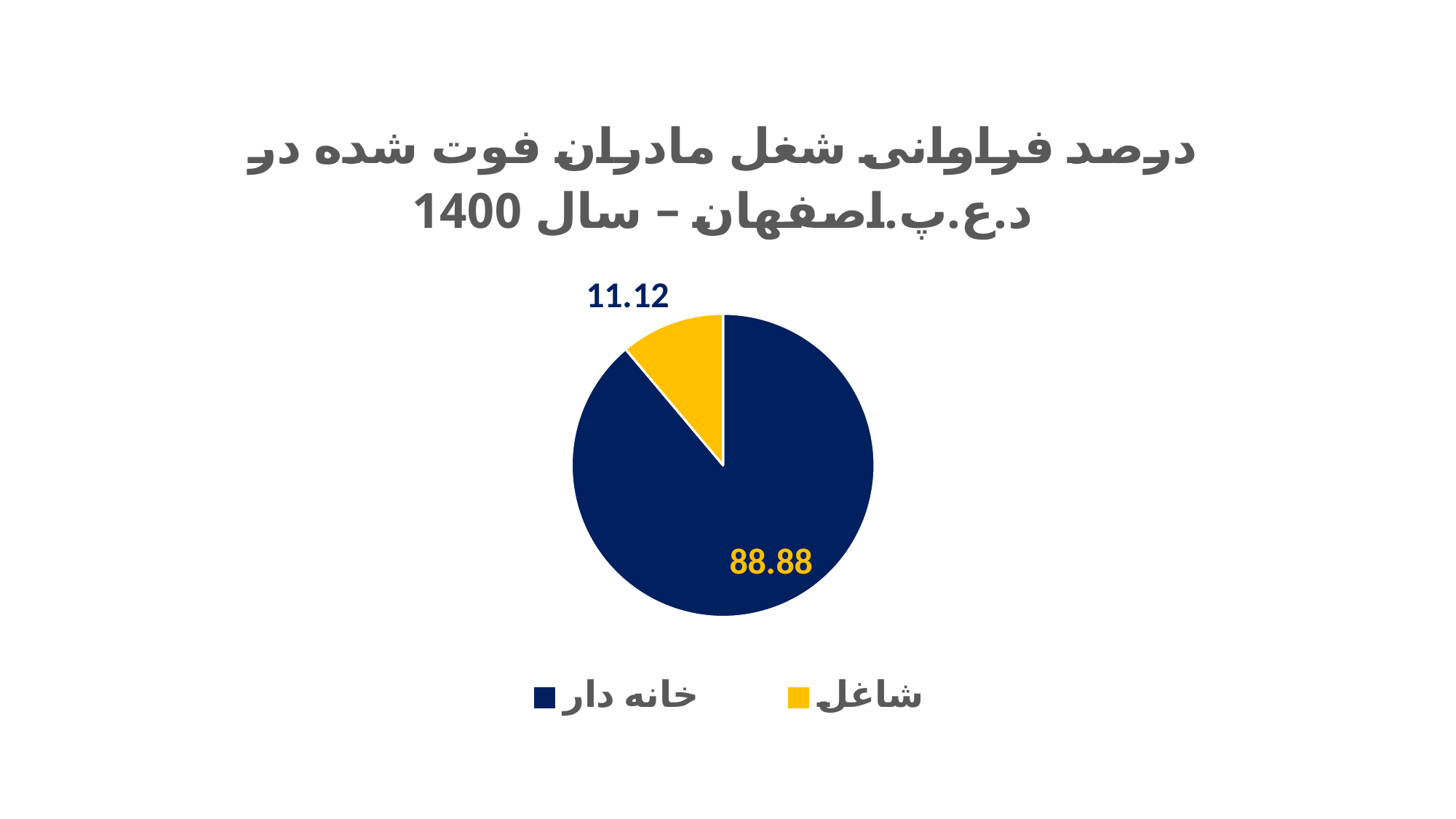

### Chart: درصد فراوانی شغل مادران فوت شده در د.ع.پ.اصفهان – سال 1400

| Category | محل سکونت |
|---|---|
| خانه دار | 88.88 |
| شاغل | 11.12 |